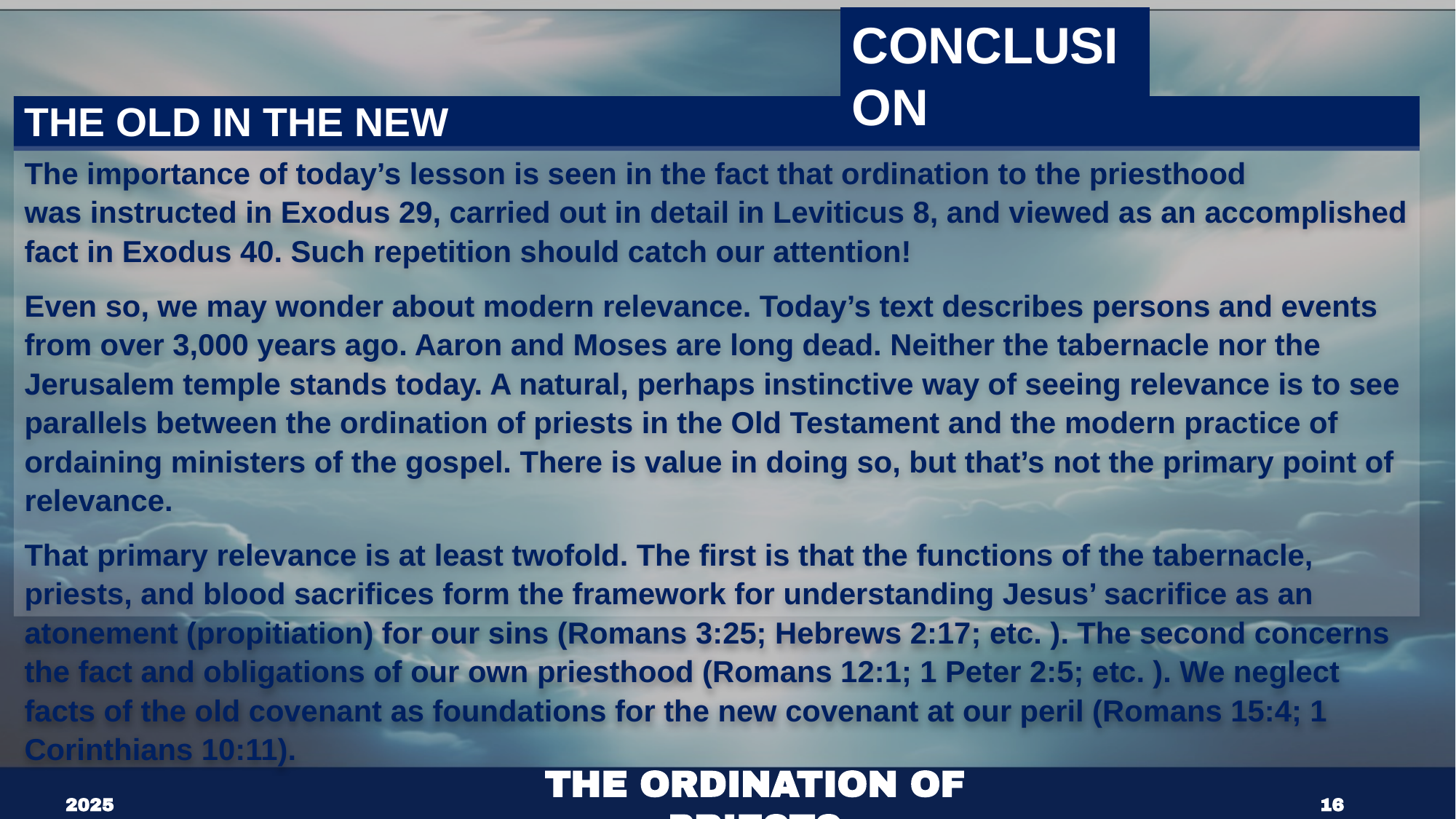

CONCLUSION
The Old in the New
The importance of today’s lesson is seen in the fact that ordination to the priesthood was instructed in Exodus 29, carried out in detail in Leviticus 8, and viewed as an accomplished fact in Exodus 40. Such repetition should catch our attention!

Even so, we may wonder about modern relevance. Today’s text describes persons and events from over 3,000 years ago. Aaron and Moses are long dead. Neither the tabernacle nor the Jerusalem temple stands today. A natural, perhaps instinctive way of seeing relevance is to see parallels between the ordination of priests in the Old Testament and the modern practice of ordaining ministers of the gospel. There is value in doing so, but that’s not the primary point of relevance.

That primary relevance is at least twofold. The first is that the functions of the tabernacle, priests, and blood sacrifices form the framework for understanding Jesus’ sacrifice as an atonement (propitiation) for our sins (Romans 3:25; Hebrews 2:17; etc. ). The second concerns the fact and obligations of our own priesthood (Romans 12:1; 1 Peter 2:5; etc. ). We neglect facts of the old covenant as foundations for the new covenant at our peril (Romans 15:4; 1 Corinthians 10:11).

2025
The Ordination of Priests
16